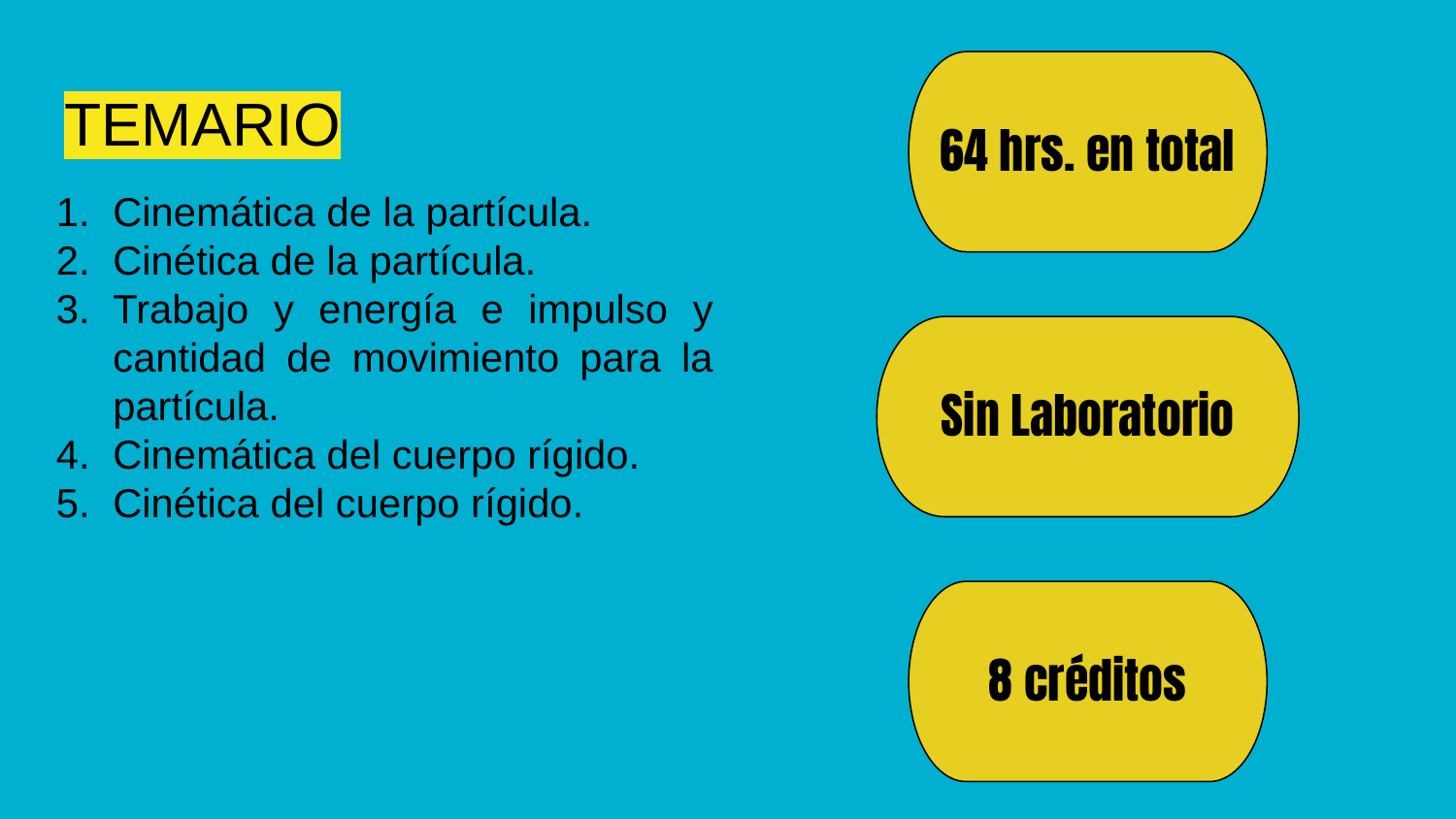

64 hrs. en total
# TEMARIO
Cinemática de la partícula.
Cinética de la partícula.
Trabajo y energía e impulso y cantidad de movimiento para la partícula.
Cinemática del cuerpo rígido.
Cinética del cuerpo rígido.

Sin Laboratorio
8 créditos